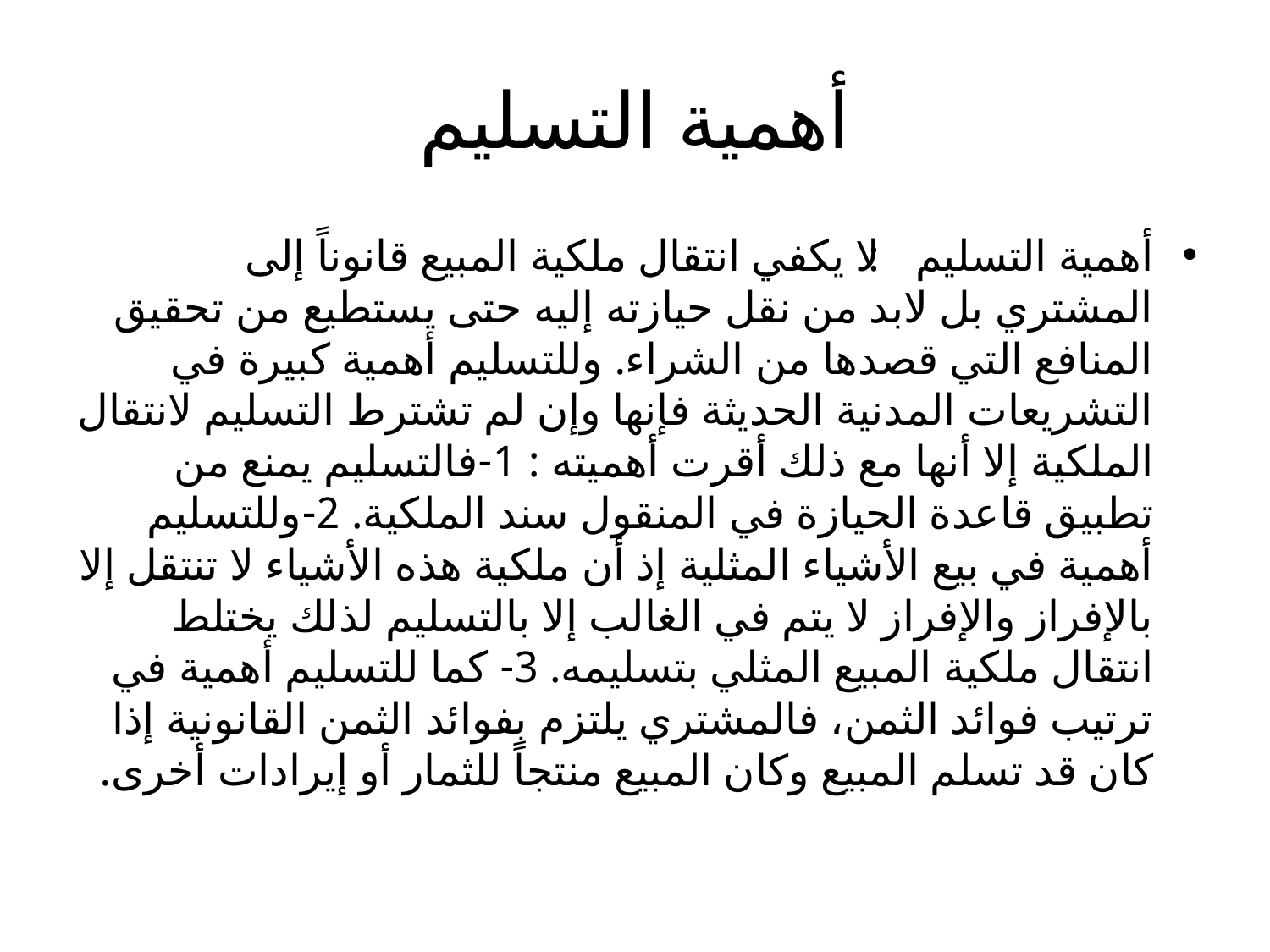

# أهمية التسليم
أهمية التسليم : لا يكفي انتقال ملكية المبيع قانوناً إلى المشتري بل لابد من نقل حيازته إليه حتى يستطيع من تحقيق المنافع التي قصدها من الشراء. وللتسليم أهمية كبيرة في التشريعات المدنية الحديثة فإنها وإن لم تشترط التسليم لانتقال الملكية إلا أنها مع ذلك أقرت أهميته : 1-فالتسليم يمنع من تطبيق قاعدة الحيازة في المنقول سند الملكية. 2-وللتسليم أهمية في بيع الأشياء المثلية إذ أن ملكية هذه الأشياء لا تنتقل إلا بالإفراز والإفراز لا يتم في الغالب إلا بالتسليم لذلك يختلط انتقال ملكية المبيع المثلي بتسليمه. 3- كما للتسليم أهمية في ترتيب فوائد الثمن، فالمشتري يلتزم بفوائد الثمن القانونية إذا كان قد تسلم المبيع وكان المبيع منتجاً للثمار أو إيرادات أخرى.